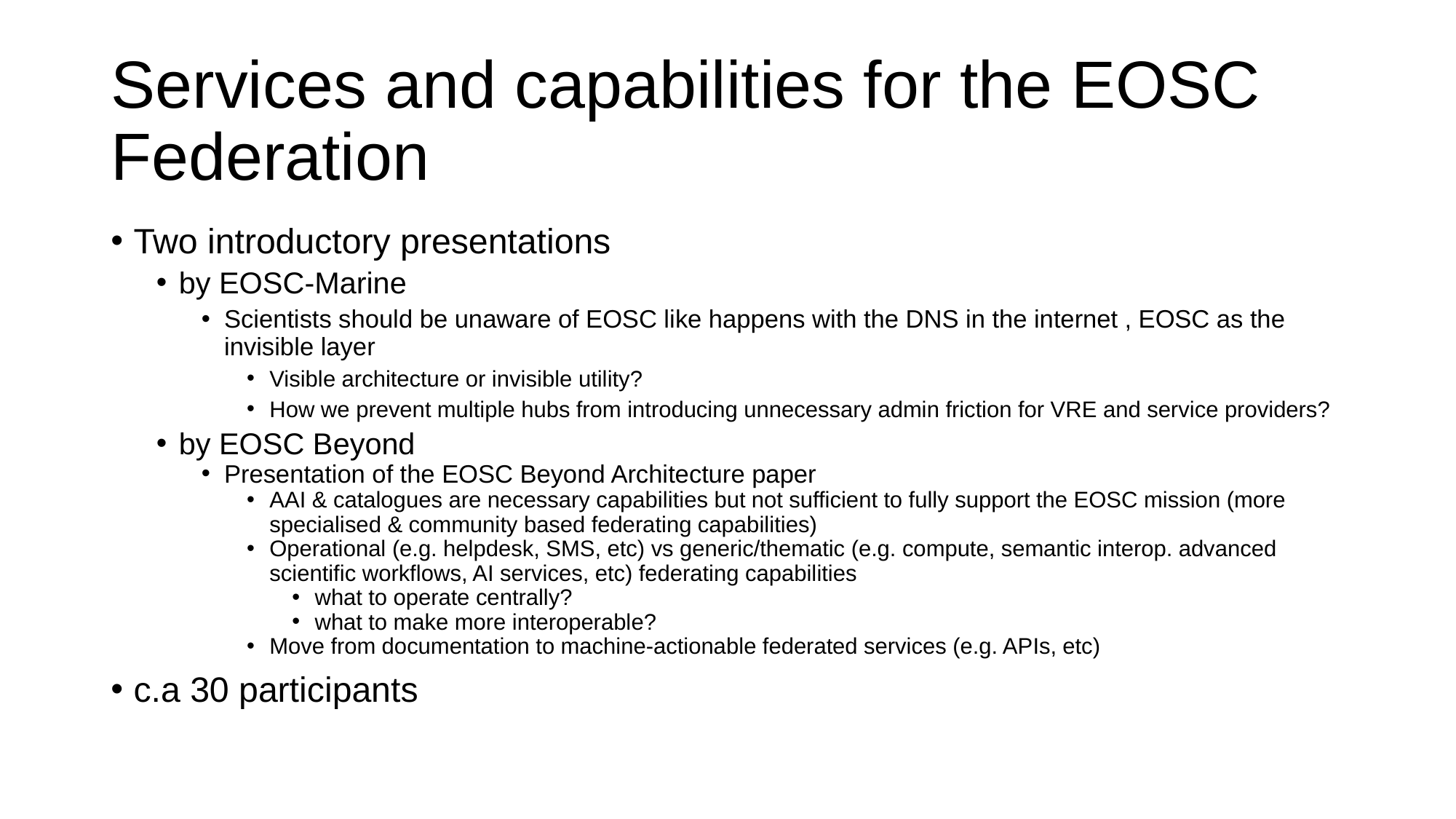

# Services and capabilities for the EOSC Federation
Two introductory presentations
by EOSC-Marine
Scientists should be unaware of EOSC like happens with the DNS in the internet , EOSC as the invisible layer
Visible architecture or invisible utility?
How we prevent multiple hubs from introducing unnecessary admin friction for VRE and service providers?
by EOSC Beyond
Presentation of the EOSC Beyond Architecture paper
AAI & catalogues are necessary capabilities but not sufficient to fully support the EOSC mission (more specialised & community based federating capabilities)
Operational (e.g. helpdesk, SMS, etc) vs generic/thematic (e.g. compute, semantic interop. advanced scientific workflows, AI services, etc) federating capabilities
what to operate centrally?
what to make more interoperable?
Move from documentation to machine-actionable federated services (e.g. APIs, etc)
c.a 30 participants